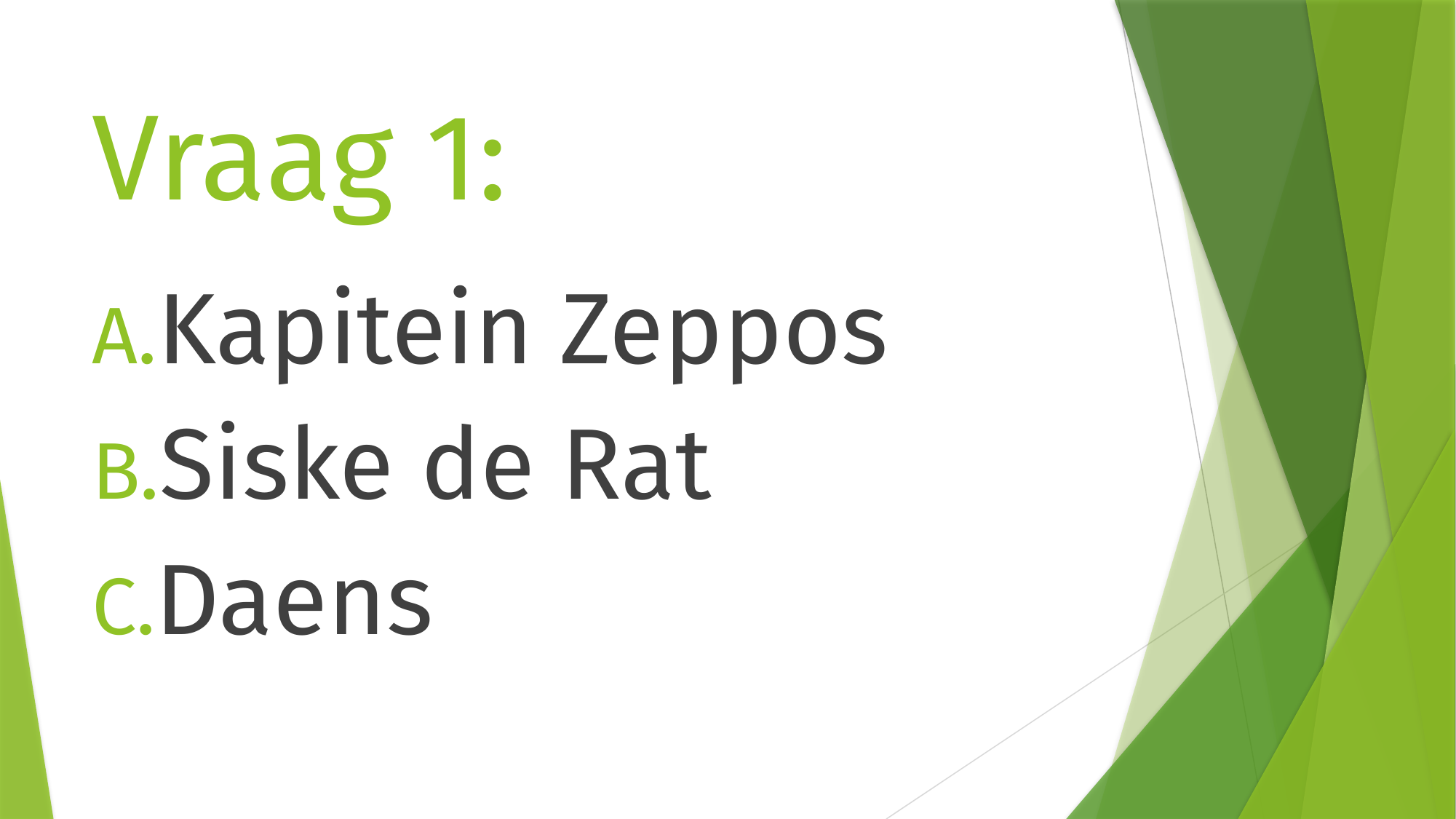

# Vraag 1:
Kapitein Zeppos
Siske de Rat
Daens